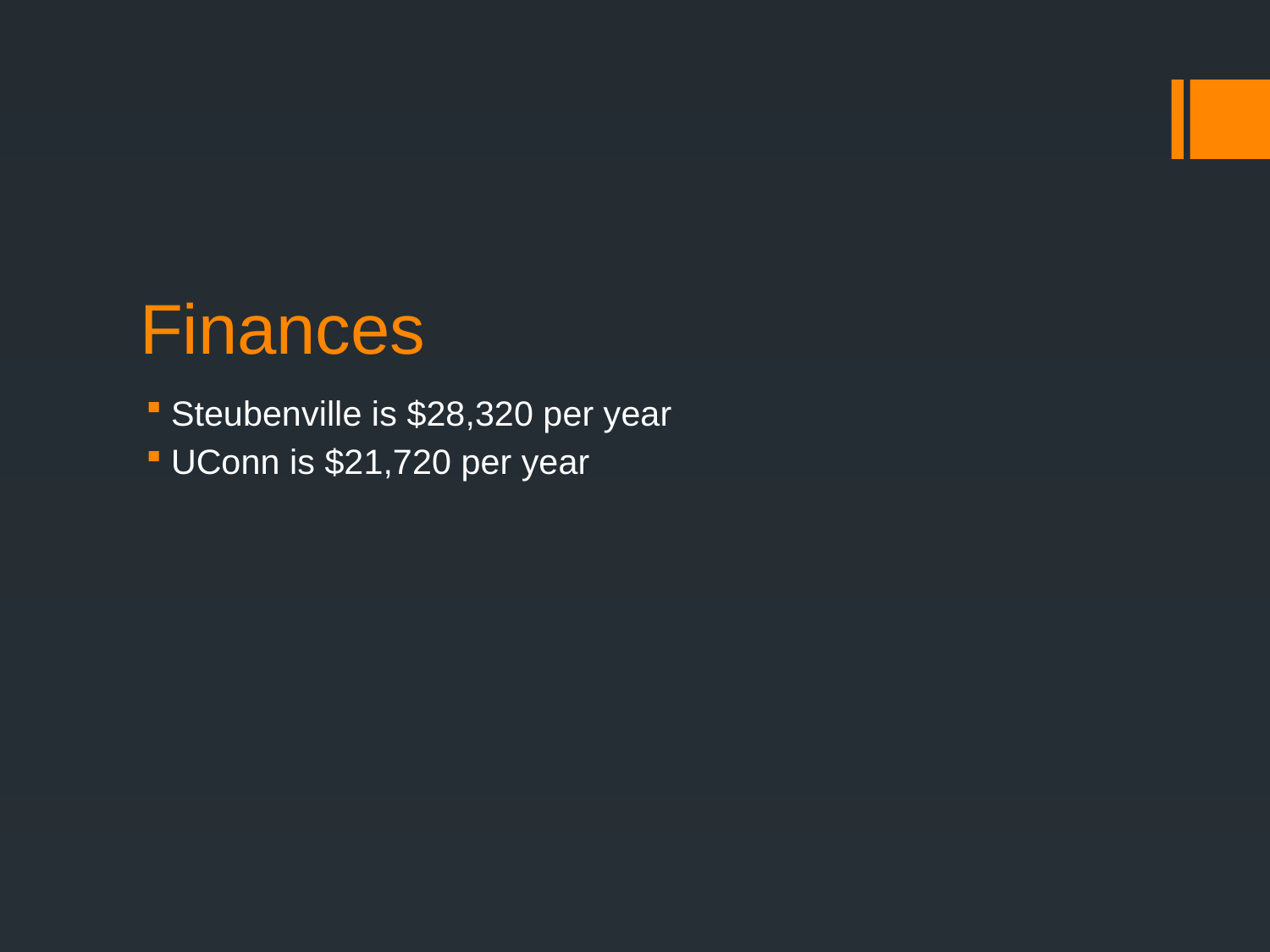

# Finances
Steubenville is $28,320 per year
UConn is $21,720 per year